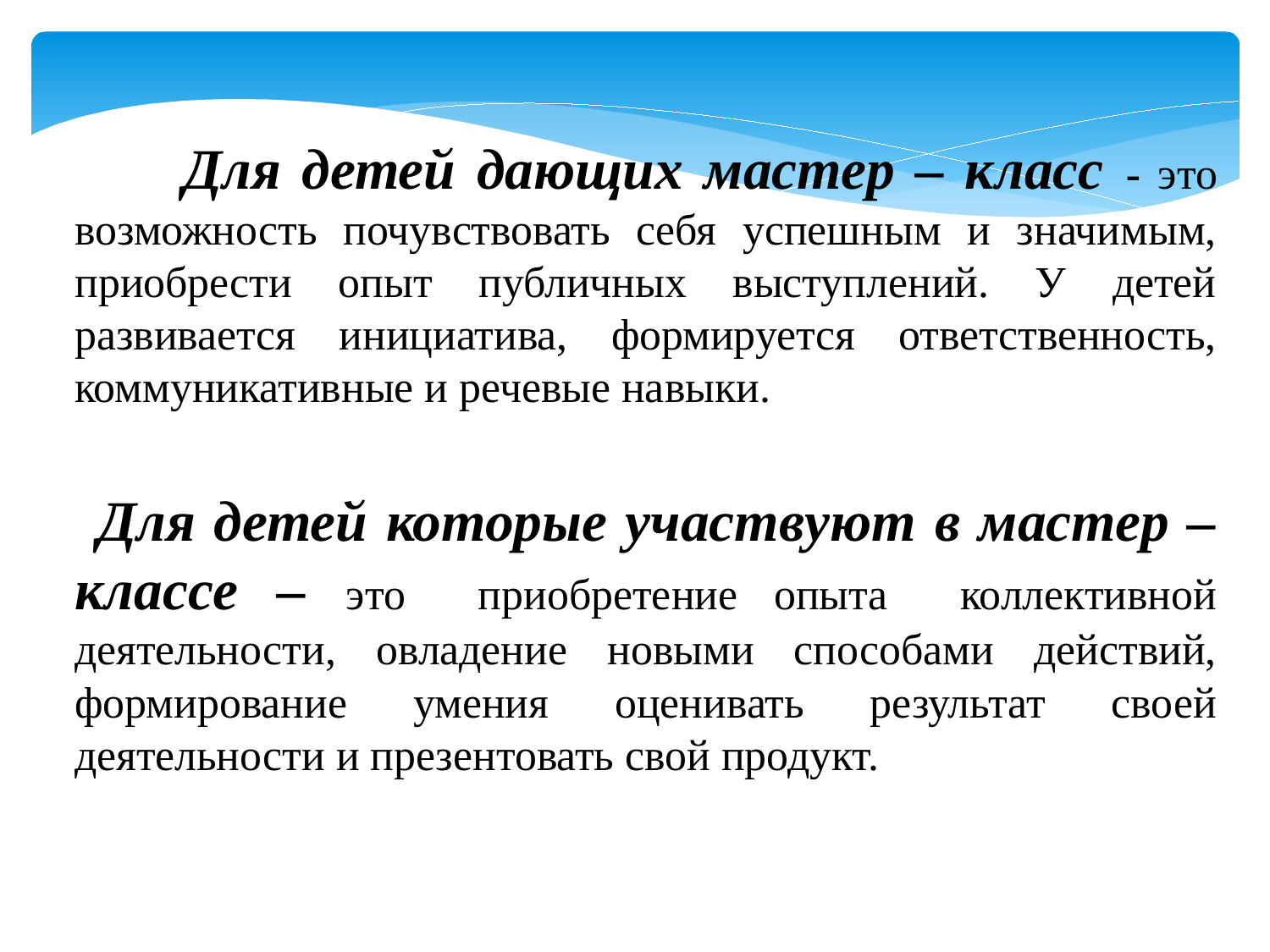

Для детей дающих мастер – класс - это возможность почувствовать себя успешным и значимым, приобрести опыт публичных выступлений. У детей развивается инициатива, формируется ответственность, коммуникативные и речевые навыки.

    Для детей которые участвуют в мастер – классе – это  приобретение опыта  коллективной деятельности, овладение новыми способами действий, формирование умения оценивать результат своей деятельности и презентовать свой продукт.